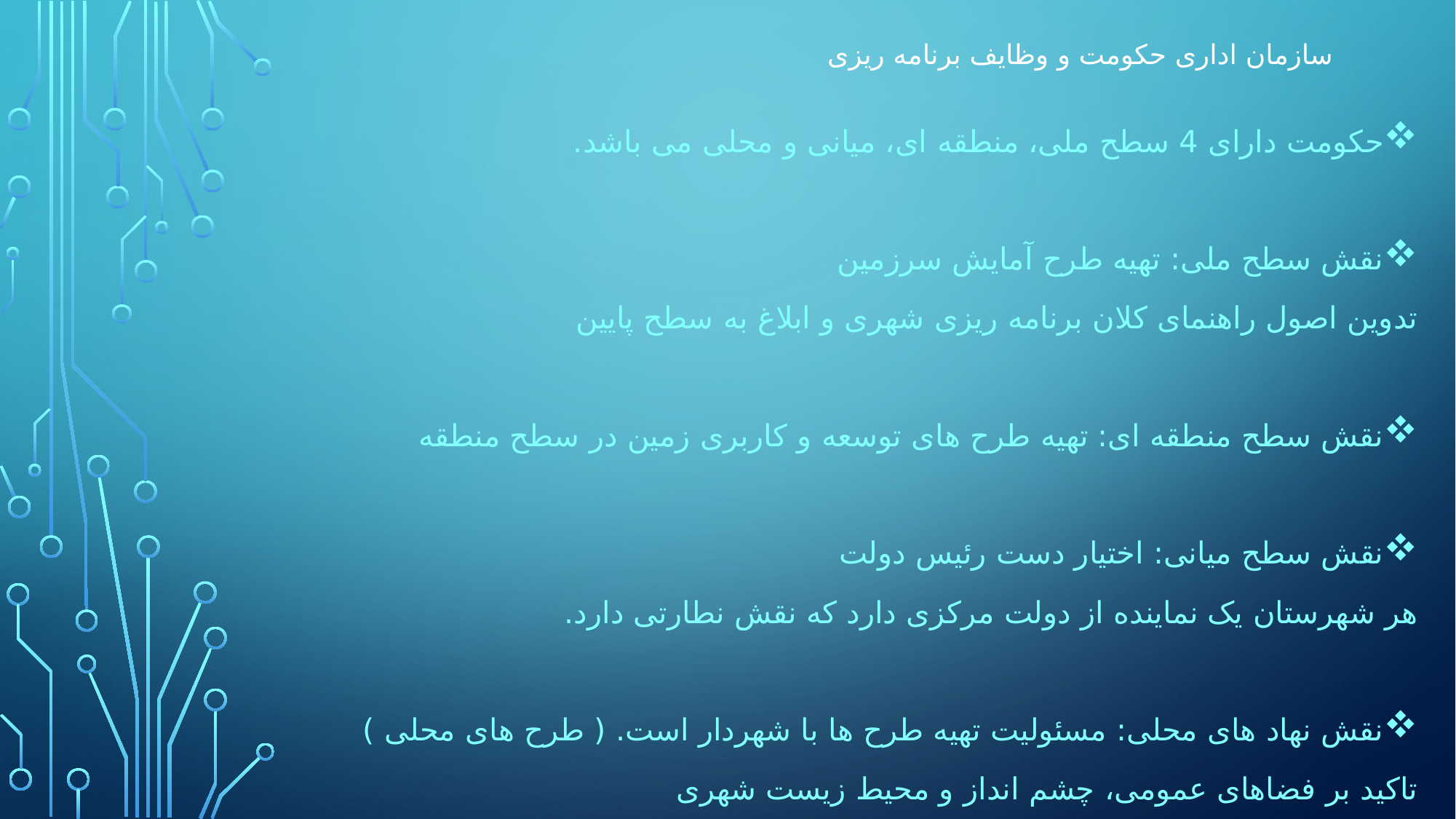

# سازمان اداری حکومت و وظایف برنامه ریزی
حکومت دارای 4 سطح ملی، منطقه ای، میانی و محلی می باشد.

نقش سطح ملی: تهیه طرح آمایش سرزمین
تدوین اصول راهنمای کلان برنامه ریزی شهری و ابلاغ به سطح پایین

نقش سطح منطقه ای: تهیه طرح های توسعه و کاربری زمین در سطح منطقه

نقش سطح میانی: اختیار دست رئیس دولت
هر شهرستان یک نماینده از دولت مرکزی دارد که نقش نطارتی دارد.

نقش نهاد های محلی: مسئولیت تهیه طرح ها با شهردار است. ( طرح های محلی )
تاکید بر فضاهای عمومی، چشم انداز و محیط زیست شهری